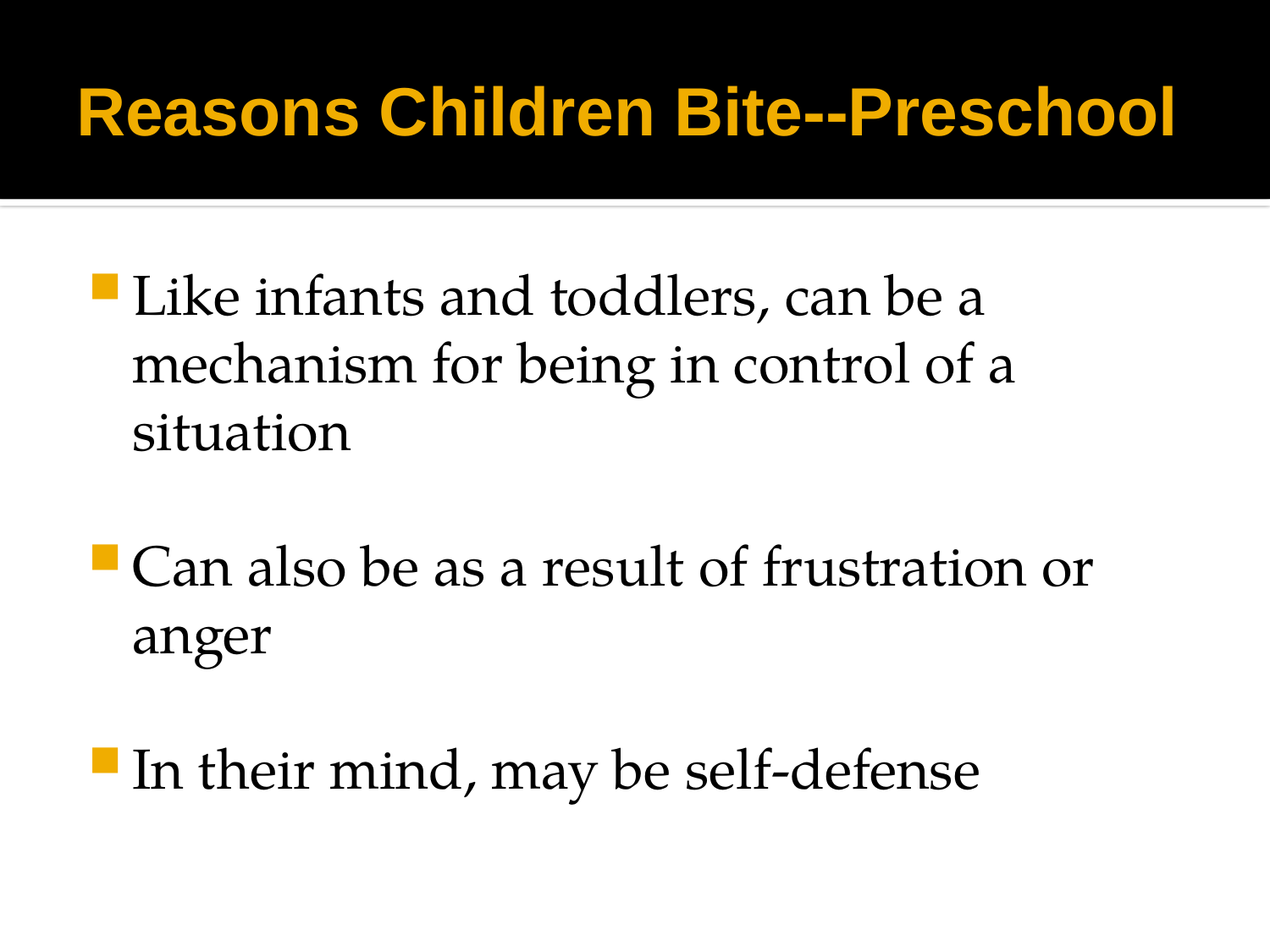

# Reasons Children Bite--Preschool
Like infants and toddlers, can be a mechanism for being in control of a situation

Can also be as a result of frustration or anger

In their mind, may be self-defense